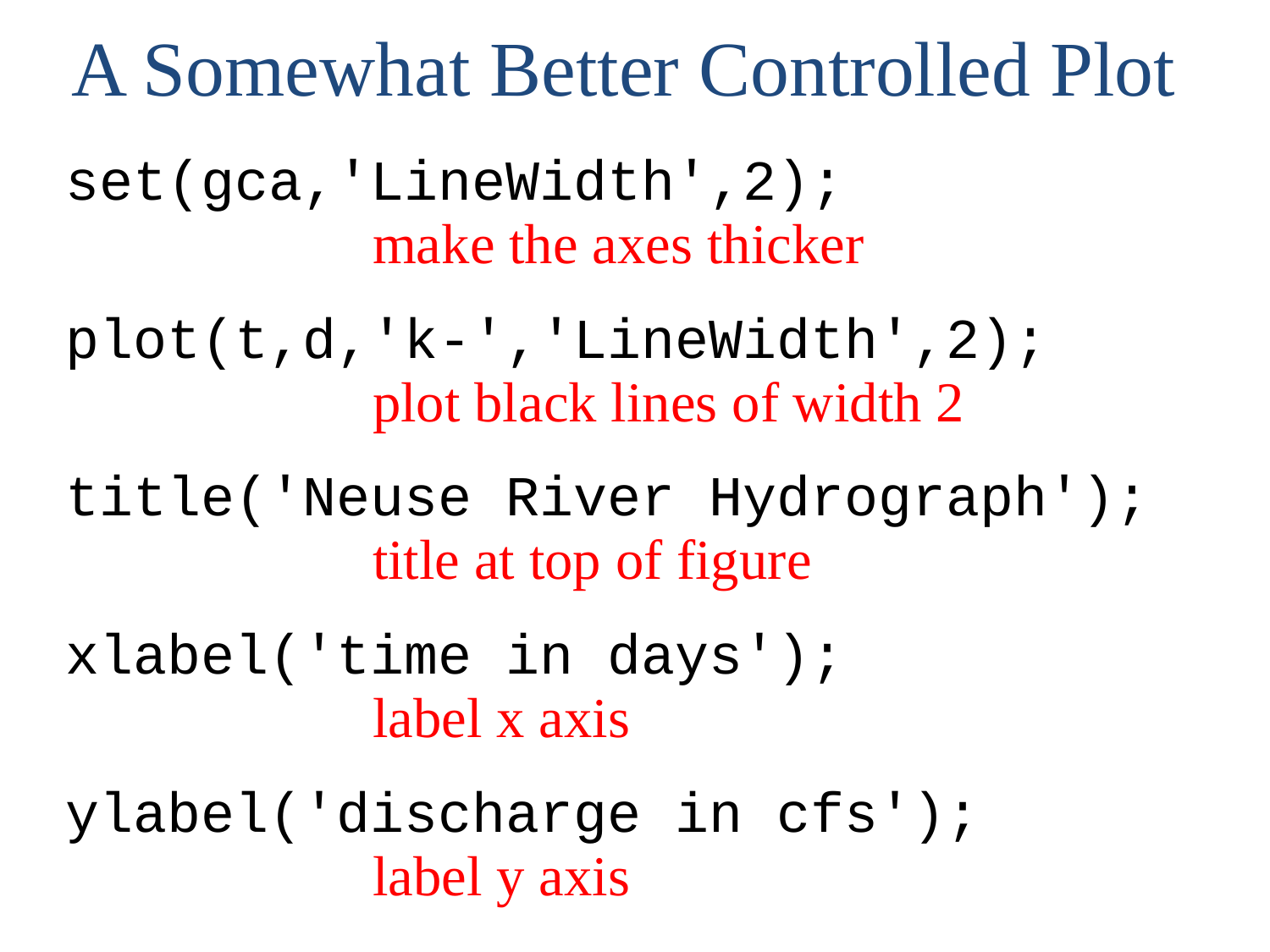

A Somewhat Better Controlled Plot
set(gca,'LineWidth',2);

plot(t,d,'k-','LineWidth',2);

title('Neuse River Hydrograph');

xlabel('time in days');

ylabel('discharge in cfs');
make the axes thicker

plot black lines of width 2

title at top of figure

label x axis

label y axis